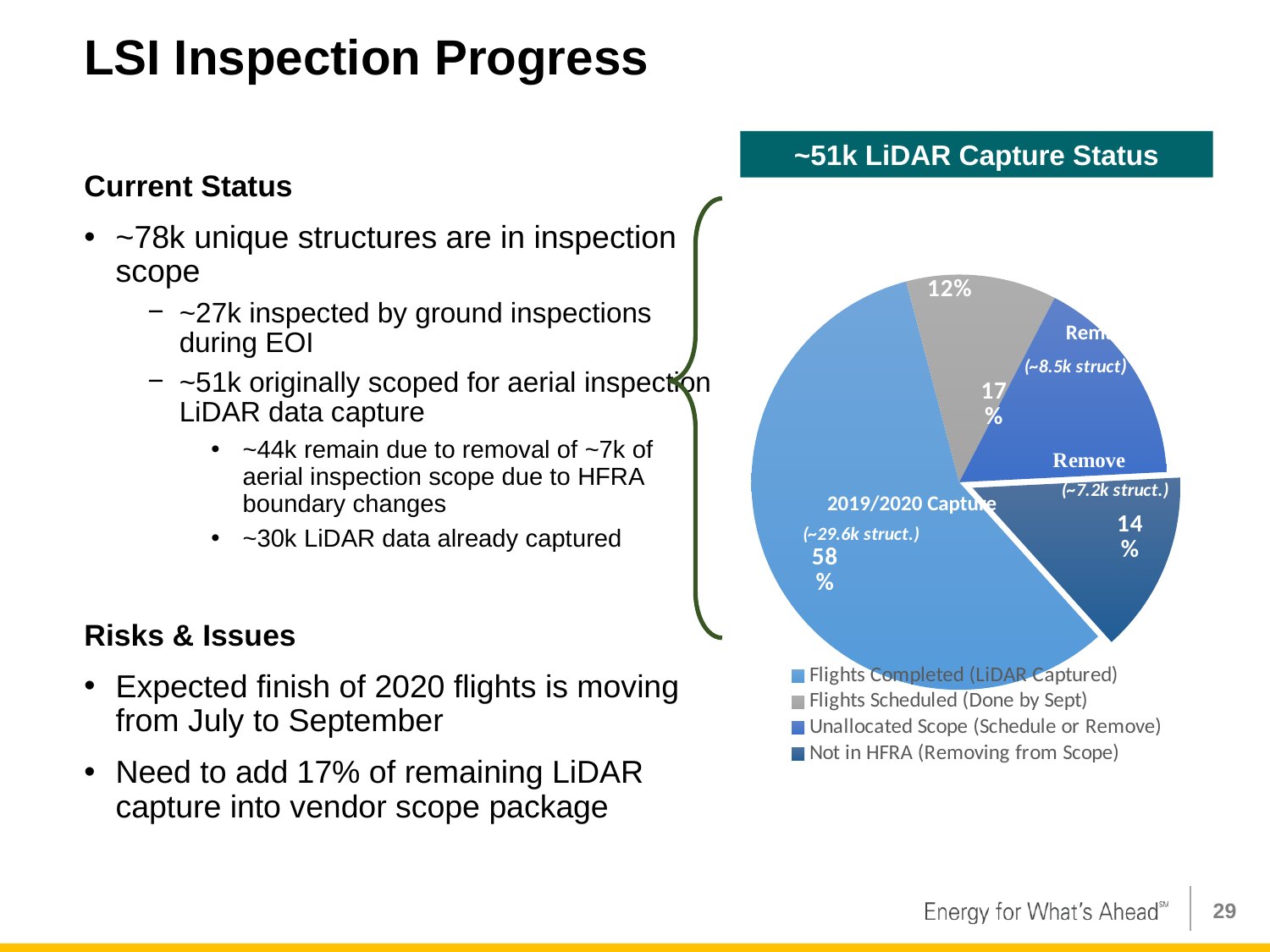

# LSI Inspection Progress
~51k LiDAR Capture Status
Current Status
~78k unique structures are in inspection scope
~27k inspected by ground inspections during EOI
~51k originally scoped for aerial inspection LiDAR data capture
~44k remain due to removal of ~7k of aerial inspection scope due to HFRA boundary changes
~30k LiDAR data already captured

Risks & Issues
Expected finish of 2020 flights is moving from July to September
Need to add 17% of remaining LiDAR capture into vendor scope package

### Chart

| Category |  |
|---|---|
| Flights Completed (LiDAR Captured) | 29626.0 |
| Flights Scheduled (Done by Sept) | 6035.0 |
| Unallocated Scope (Schedule or Remove) | 8548.0 |
| Not in HFRA (Removing from Scope) | 7268.0 |
2019/2020 Capture